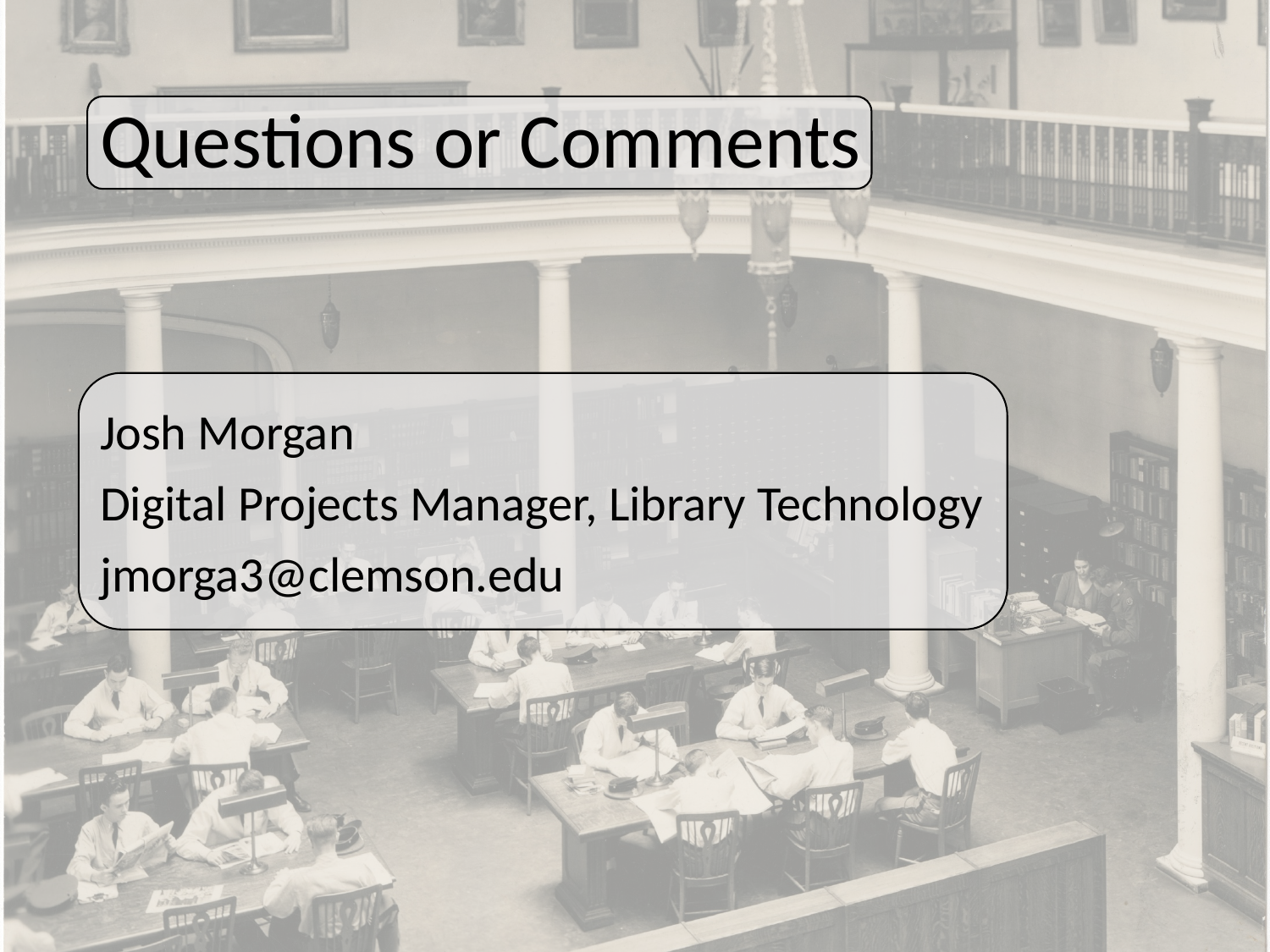

# Questions or Comments

Josh Morgan
Digital Projects Manager, Library Technology
jmorga3@clemson.edu